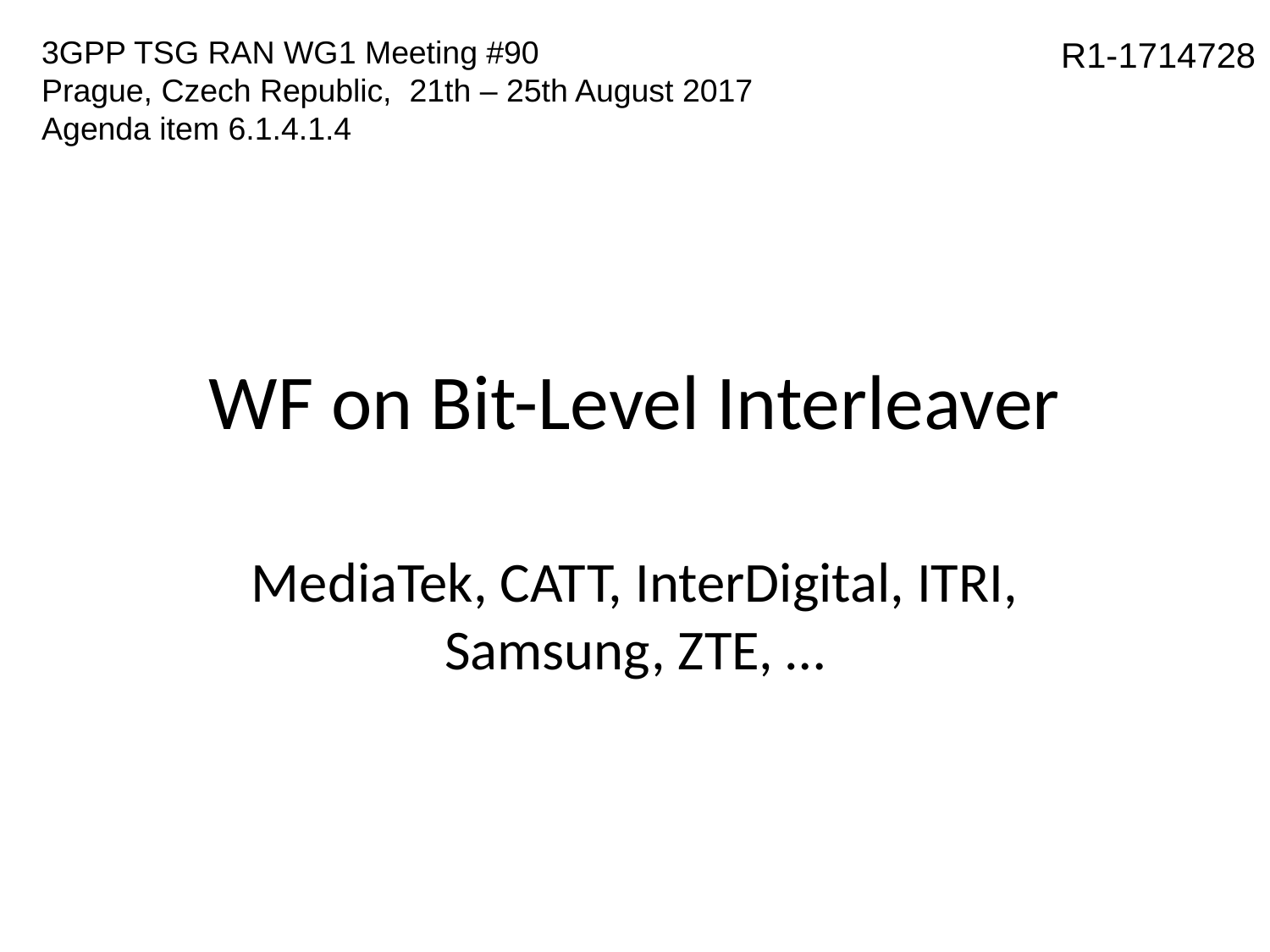

3GPP TSG RAN WG1 Meeting #90
Prague, Czech Republic,  21th – 25th August 2017
Agenda item 6.1.4.1.4
R1-1714728
# WF on Bit-Level Interleaver
MediaTek, CATT, InterDigital, ITRI, Samsung, ZTE, …